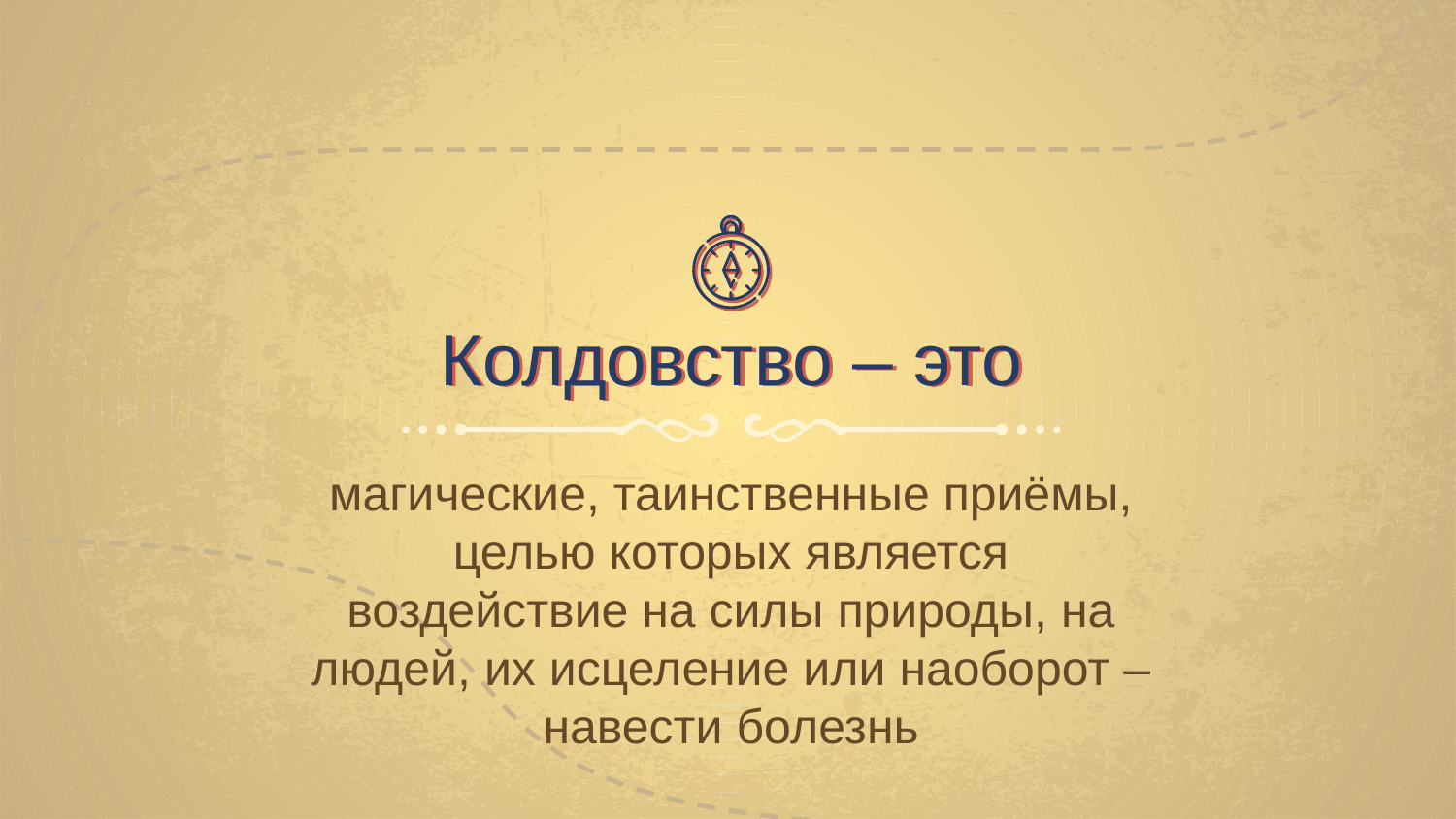

# Колдовство – это

магические, таинственные приёмы, целью которых является воздействие на силы природы, на людей, их исцеление или наоборот – навести болезнь